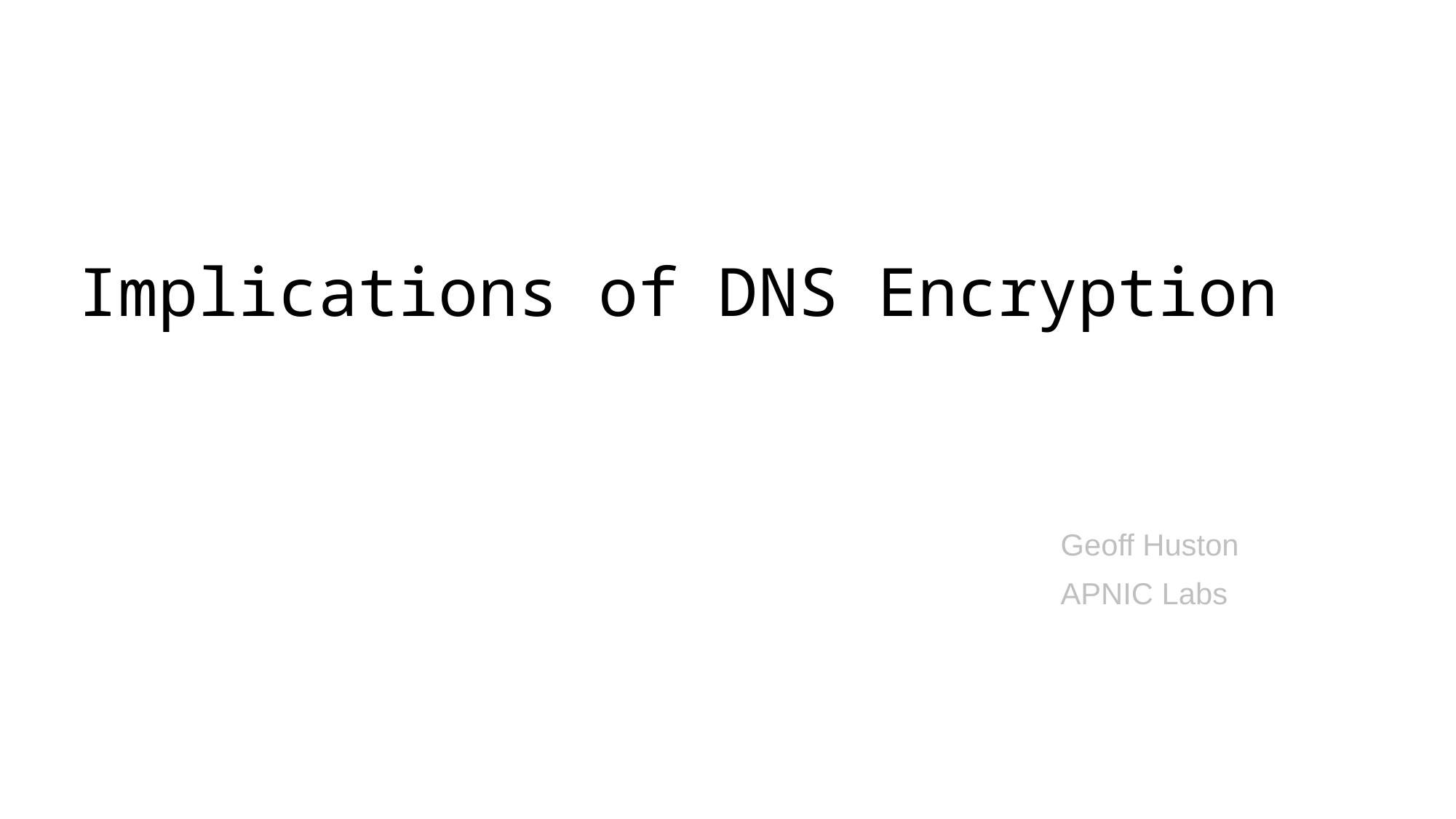

# Implications of DNS Encryption
Geoff Huston
APNIC Labs